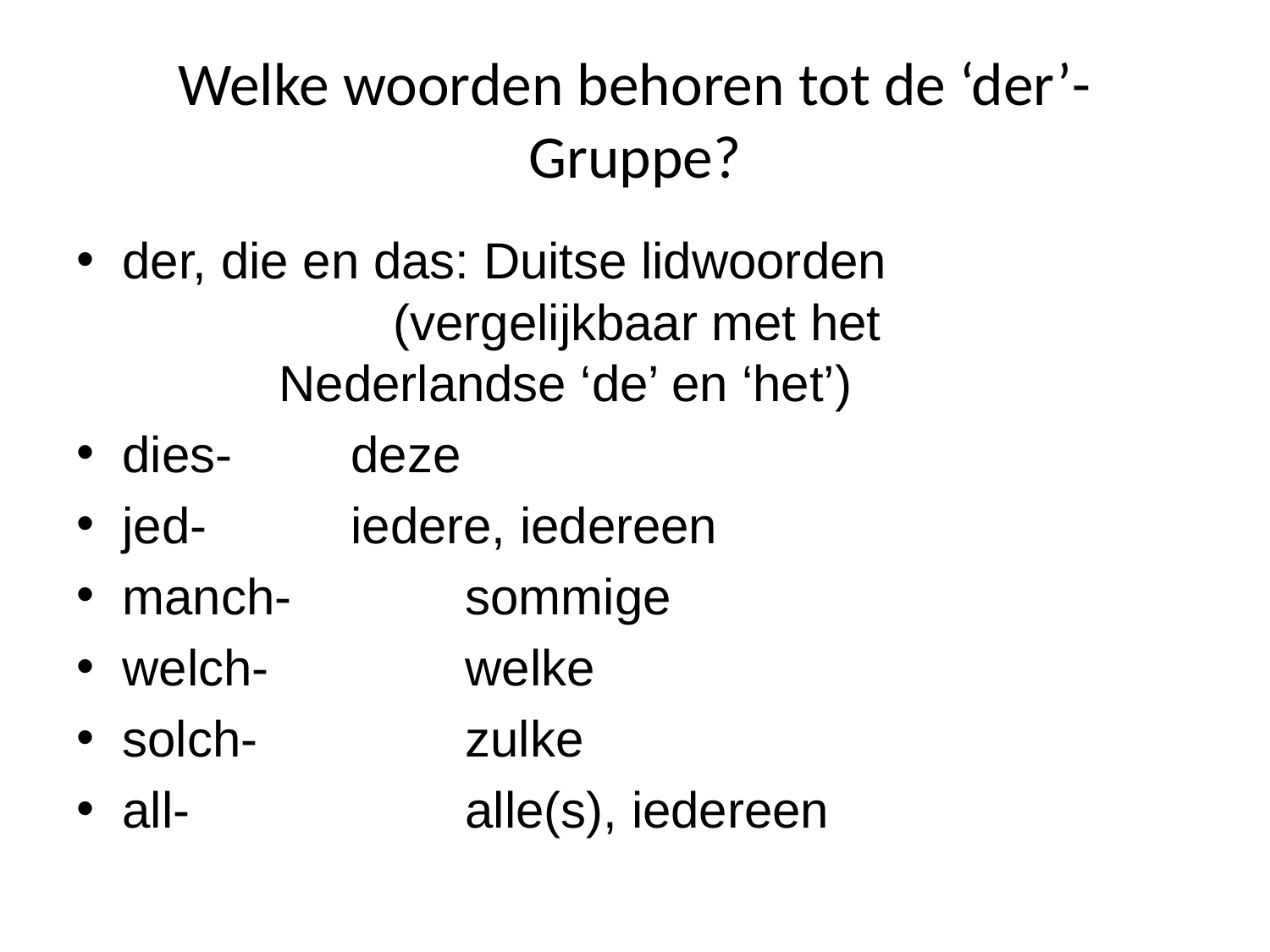

# Welke woorden behoren tot de ‘der’-Gruppe?
der, die en das: Duitse lidwoorden 					   (vergelijkbaar met het 				   Nederlandse ‘de’ en ‘het’)
dies-		deze
jed-		iedere, iedereen
manch-		sommige
welch-		welke
solch-		zulke
all-			alle(s), iedereen